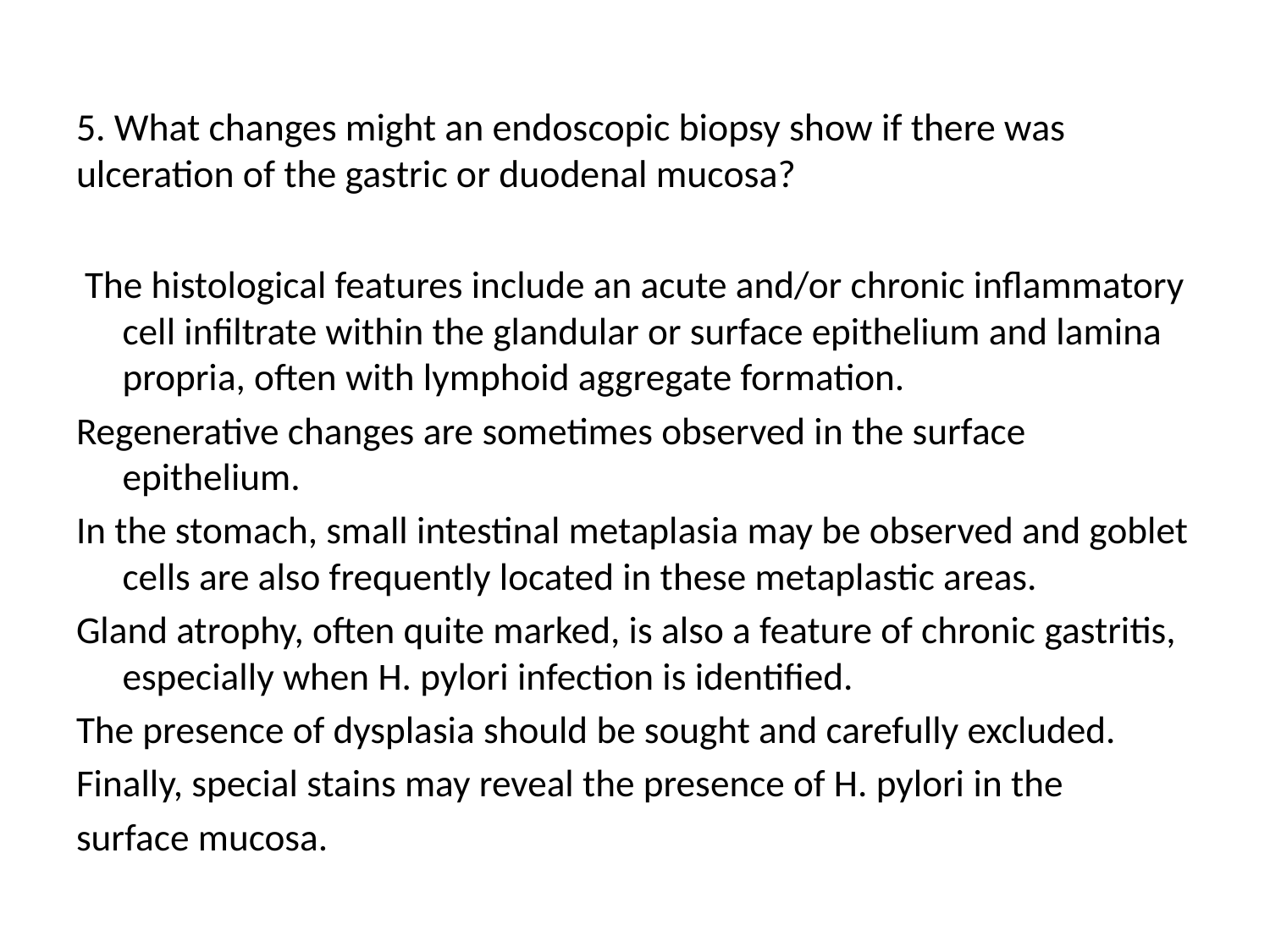

# 5. What changes might an endoscopic biopsy show if there was ulceration of the gastric or duodenal mucosa?
 The histological features include an acute and/or chronic inflammatory cell infiltrate within the glandular or surface epithelium and lamina propria, often with lymphoid aggregate formation.
Regenerative changes are sometimes observed in the surface epithelium.
In the stomach, small intestinal metaplasia may be observed and goblet cells are also frequently located in these metaplastic areas.
Gland atrophy, often quite marked, is also a feature of chronic gastritis, especially when H. pylori infection is identified.
The presence of dysplasia should be sought and carefully excluded.
Finally, special stains may reveal the presence of H. pylori in the
surface mucosa.